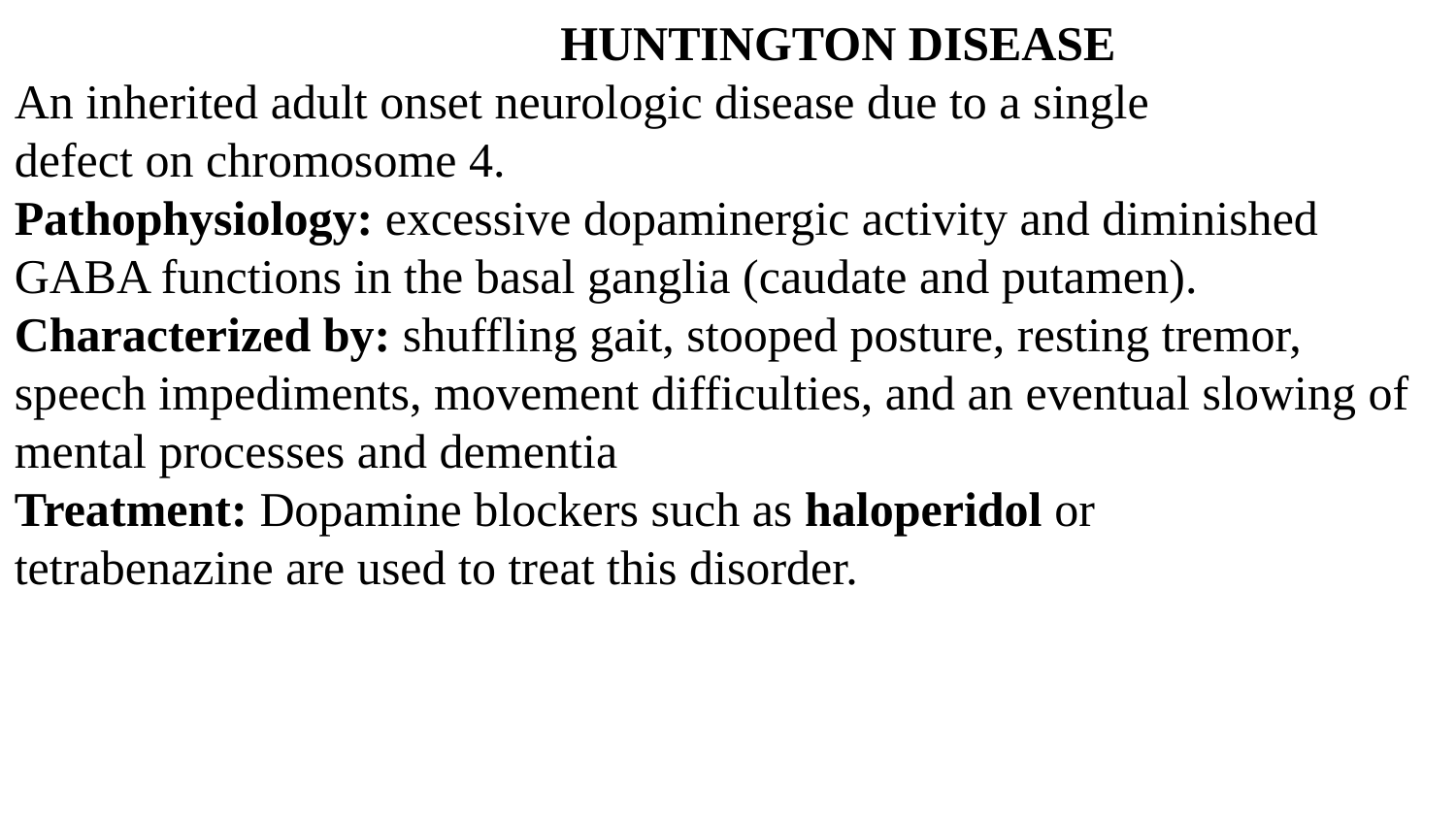

HUNTINGTON DISEASE
An inherited adult onset neurologic disease due to a single
defect on chromosome 4.
Pathophysiology: excessive dopaminergic activity and diminished GABA functions in the basal ganglia (caudate and putamen).
Characterized by: shuffling gait, stooped posture, resting tremor, speech impediments, movement difficulties, and an eventual slowing of mental processes and dementia
Treatment: Dopamine blockers such as haloperidol or
tetrabenazine are used to treat this disorder.